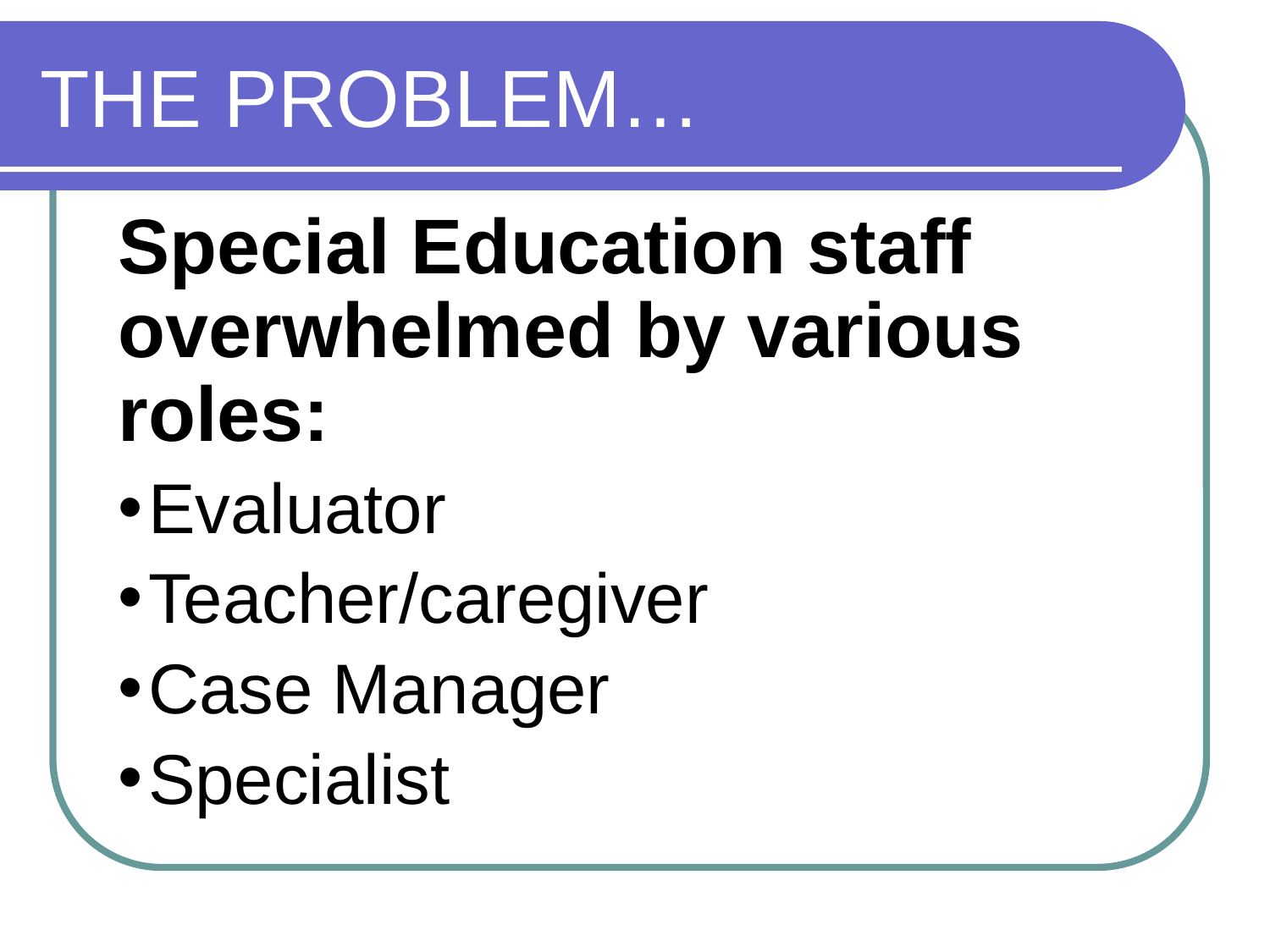

# THE PROBLEM…
Special Education staff overwhelmed by various roles:
Evaluator
Teacher/caregiver
Case Manager
Specialist